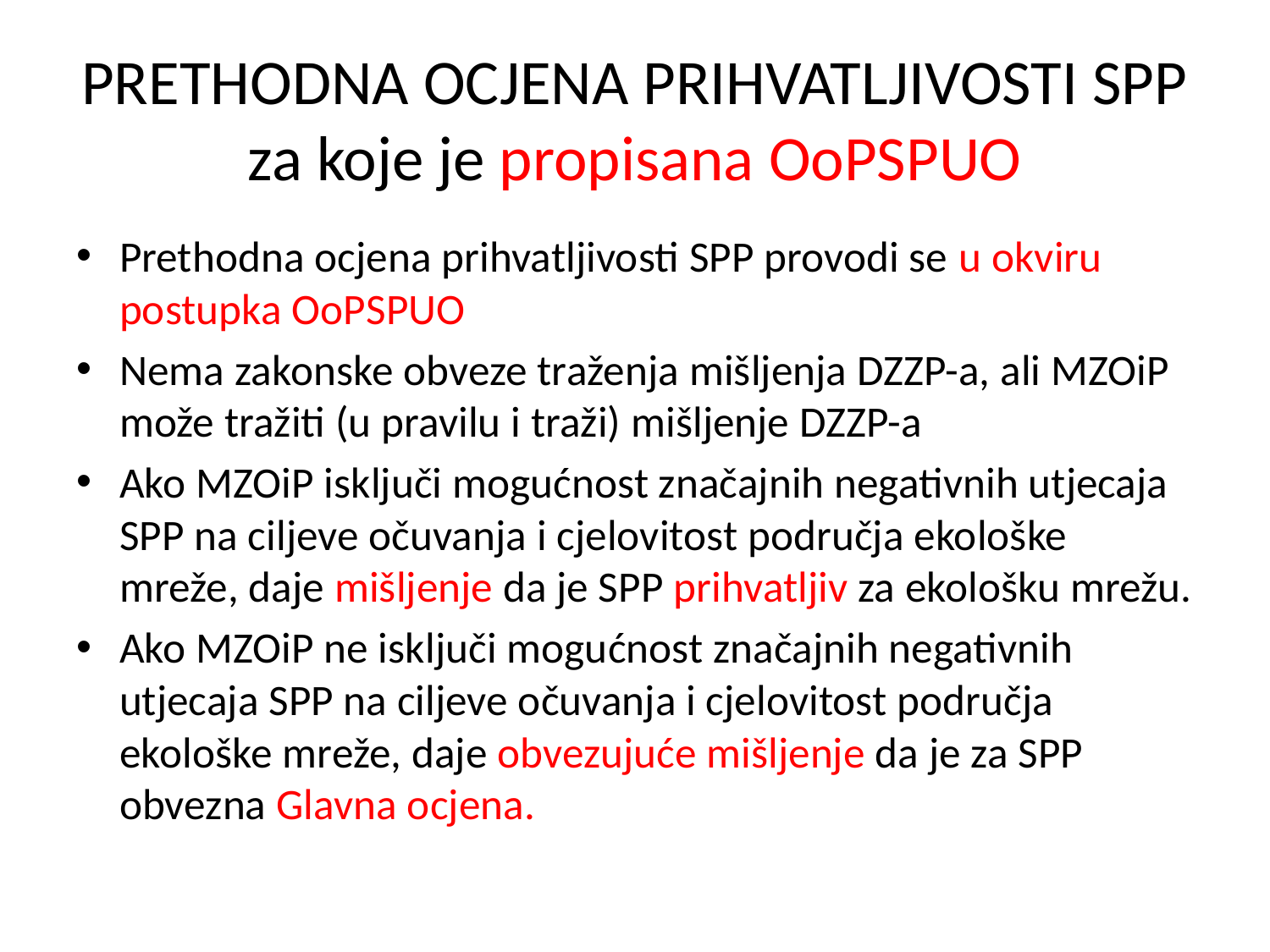

# PRETHODNA OCJENA PRIHVATLJIVOSTI SPP za koje je propisana OoPSPUO
Prethodna ocjena prihvatljivosti SPP provodi se u okviru postupka OoPSPUO
Nema zakonske obveze traženja mišljenja DZZP-a, ali MZOiP može tražiti (u pravilu i traži) mišljenje DZZP-a
Ako MZOiP isključi mogućnost značajnih negativnih utjecaja SPP na ciljeve očuvanja i cjelovitost područja ekološke mreže, daje mišljenje da je SPP prihvatljiv za ekološku mrežu.
Ako MZOiP ne isključi mogućnost značajnih negativnih utjecaja SPP na ciljeve očuvanja i cjelovitost područja ekološke mreže, daje obvezujuće mišljenje da je za SPP obvezna Glavna ocjena.